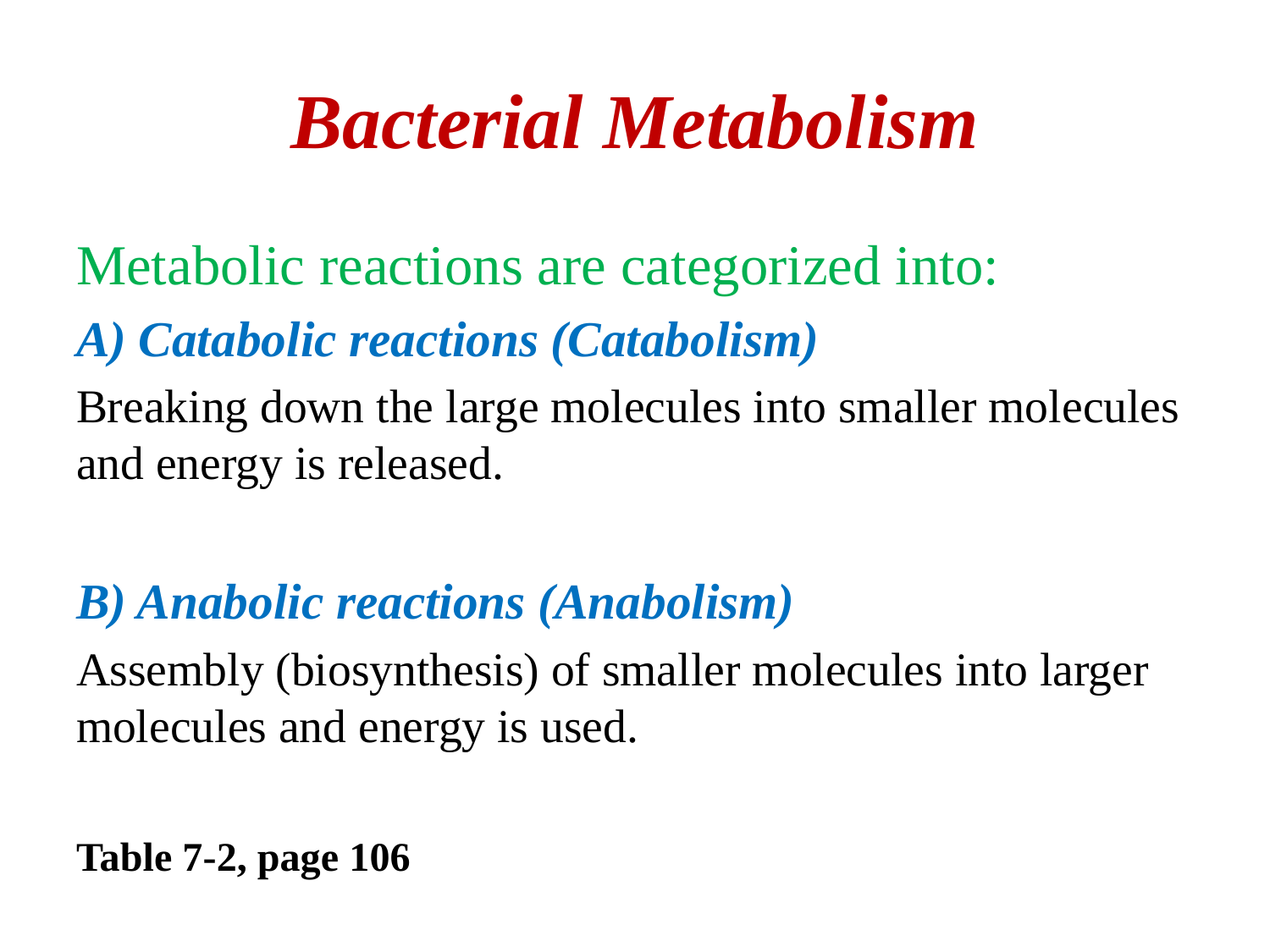

# Bacterial Metabolism
Metabolic reactions are categorized into:
A) Catabolic reactions (Catabolism)
Breaking down the large molecules into smaller molecules and energy is released.

B) Anabolic reactions (Anabolism)
Assembly (biosynthesis) of smaller molecules into larger molecules and energy is used.

Table 7-2, page 106